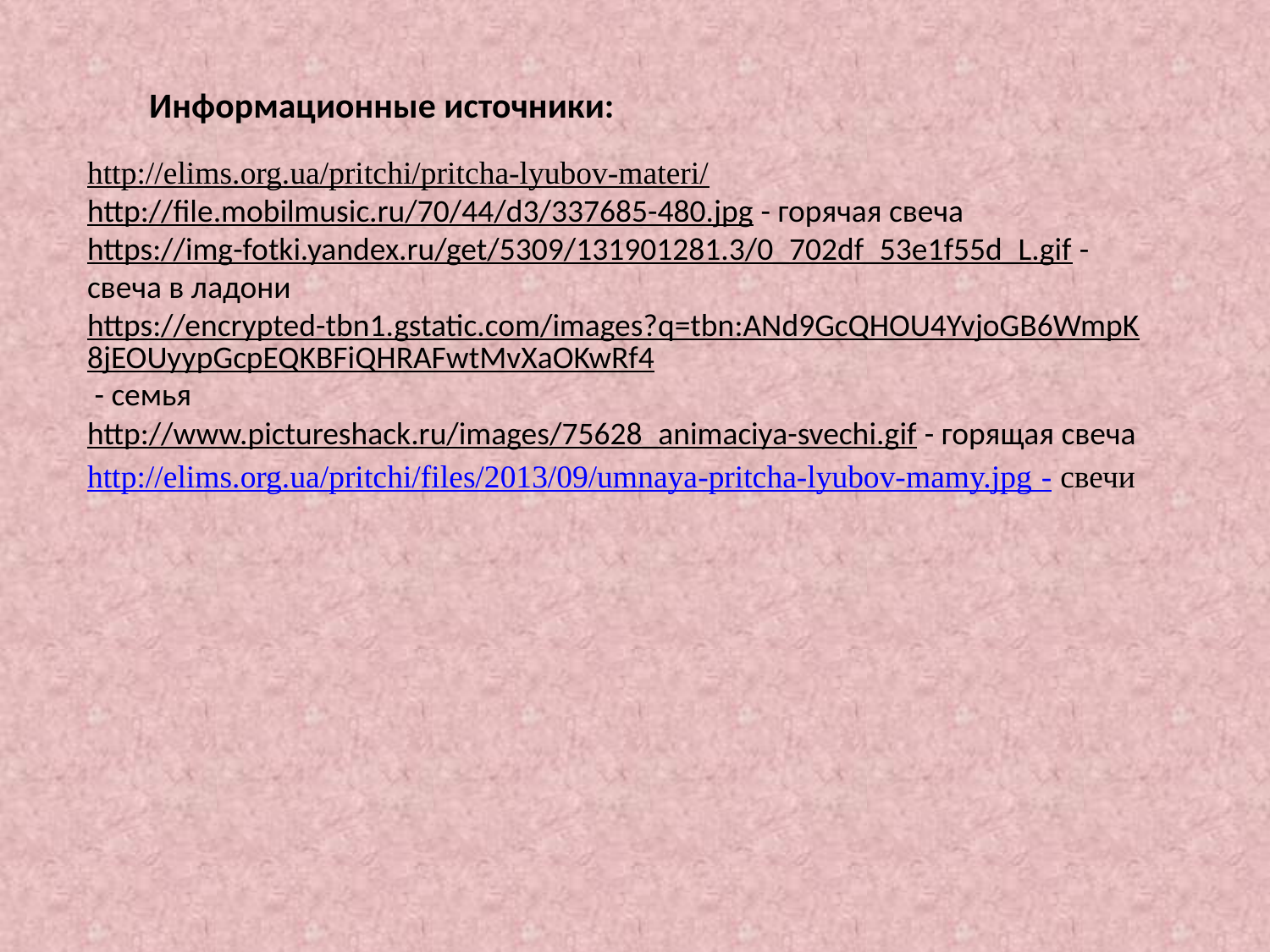

Информационные источники:
http://elims.org.ua/pritchi/pritcha-lyubov-materi/
http://file.mobilmusic.ru/70/44/d3/337685-480.jpg - горячая свеча
https://img-fotki.yandex.ru/get/5309/131901281.3/0_702df_53e1f55d_L.gif - свеча в ладони
https://encrypted-tbn1.gstatic.com/images?q=tbn:ANd9GcQHOU4YvjoGB6WmpK8jEOUyypGcpEQKBFiQHRAFwtMvXaOKwRf4 - семья
http://www.pictureshack.ru/images/75628_animaciya-svechi.gif - горящая свеча
http://elims.org.ua/pritchi/files/2013/09/umnaya-pritcha-lyubov-mamy.jpg - свечи